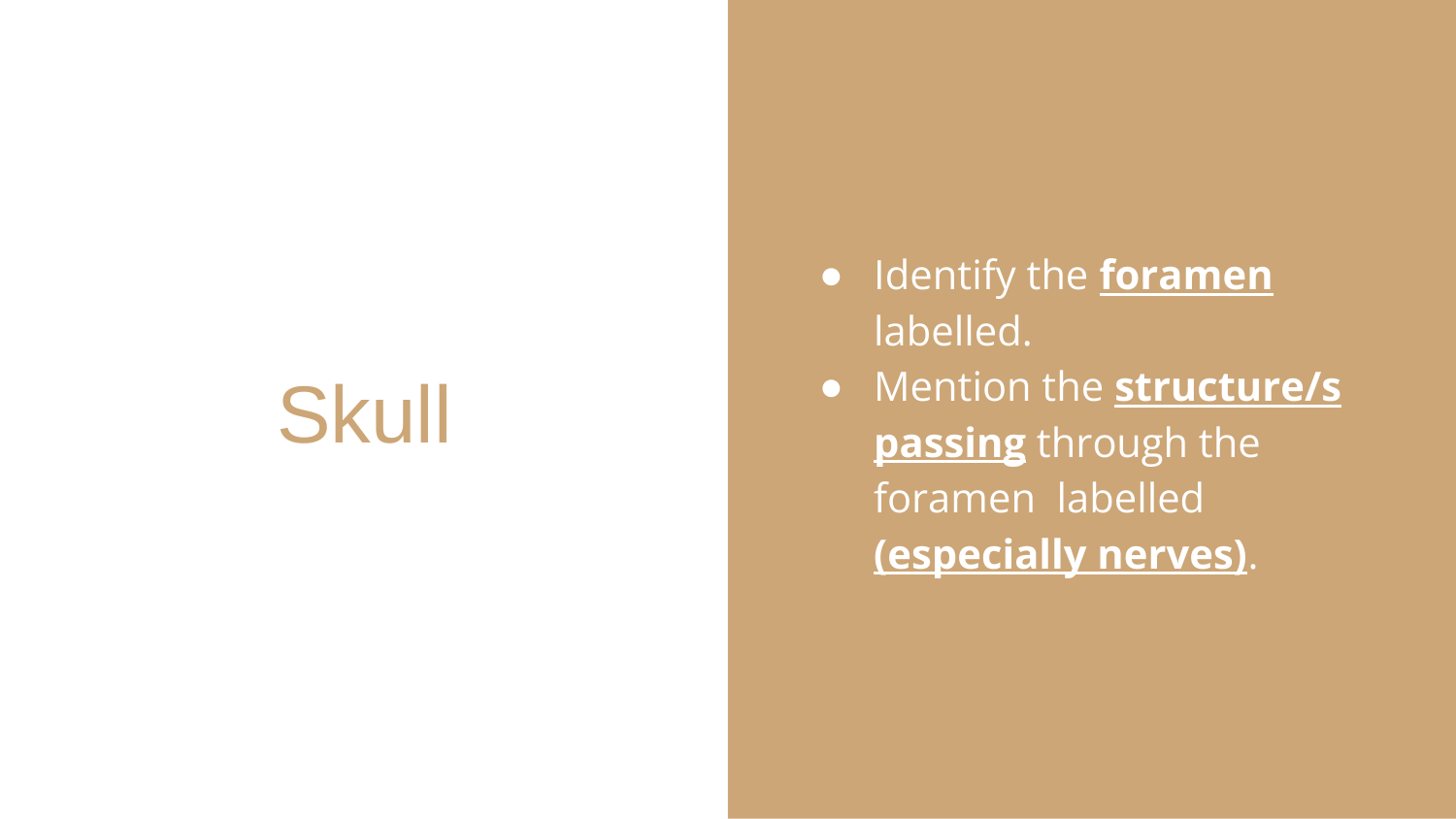

Identify the foramen labelled.
Mention the structure/s passing through the foramen  labelled (especially nerves).
# Skull